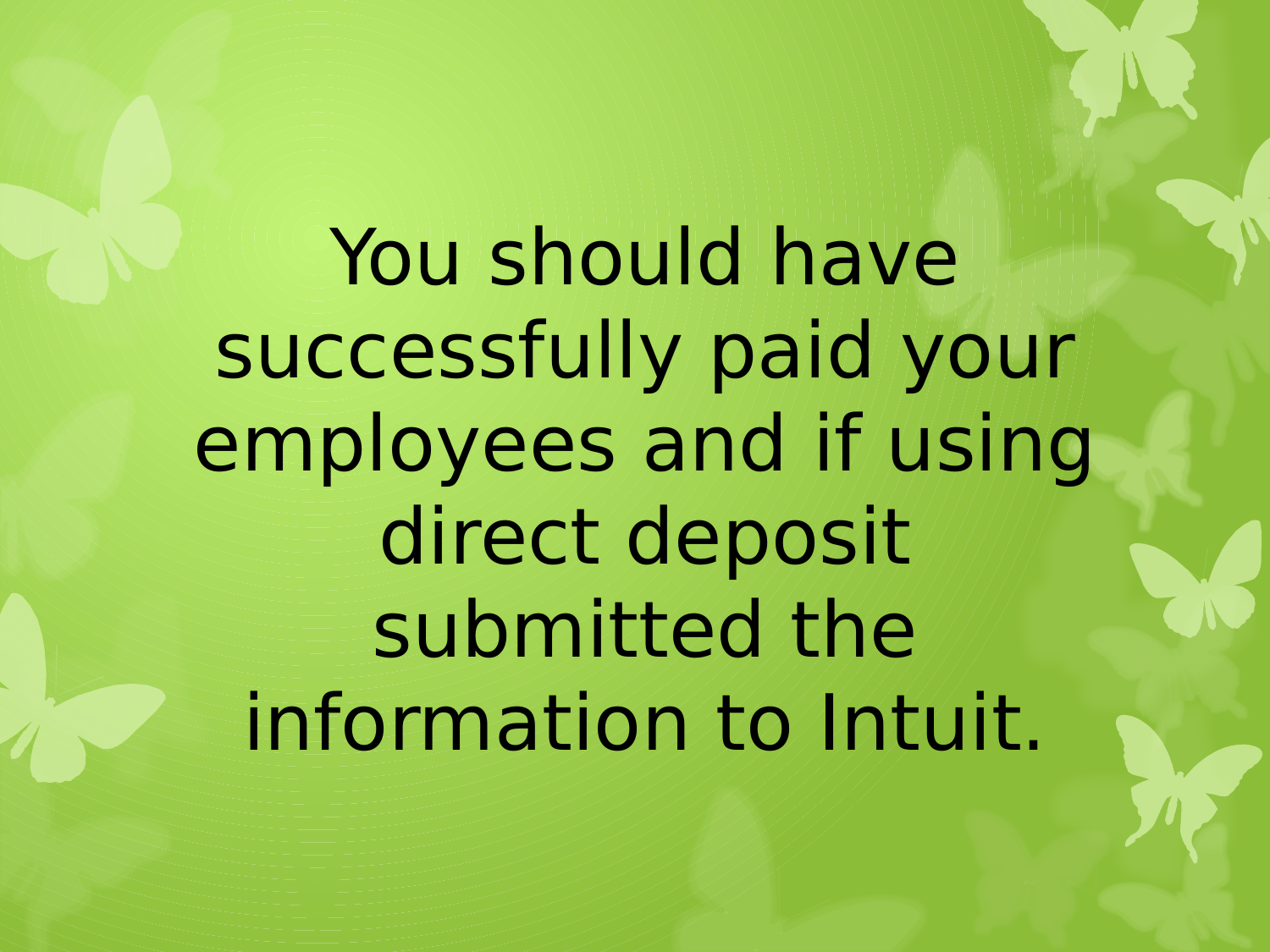

You should have successfully paid your employees and if using direct deposit submitted the information to Intuit.